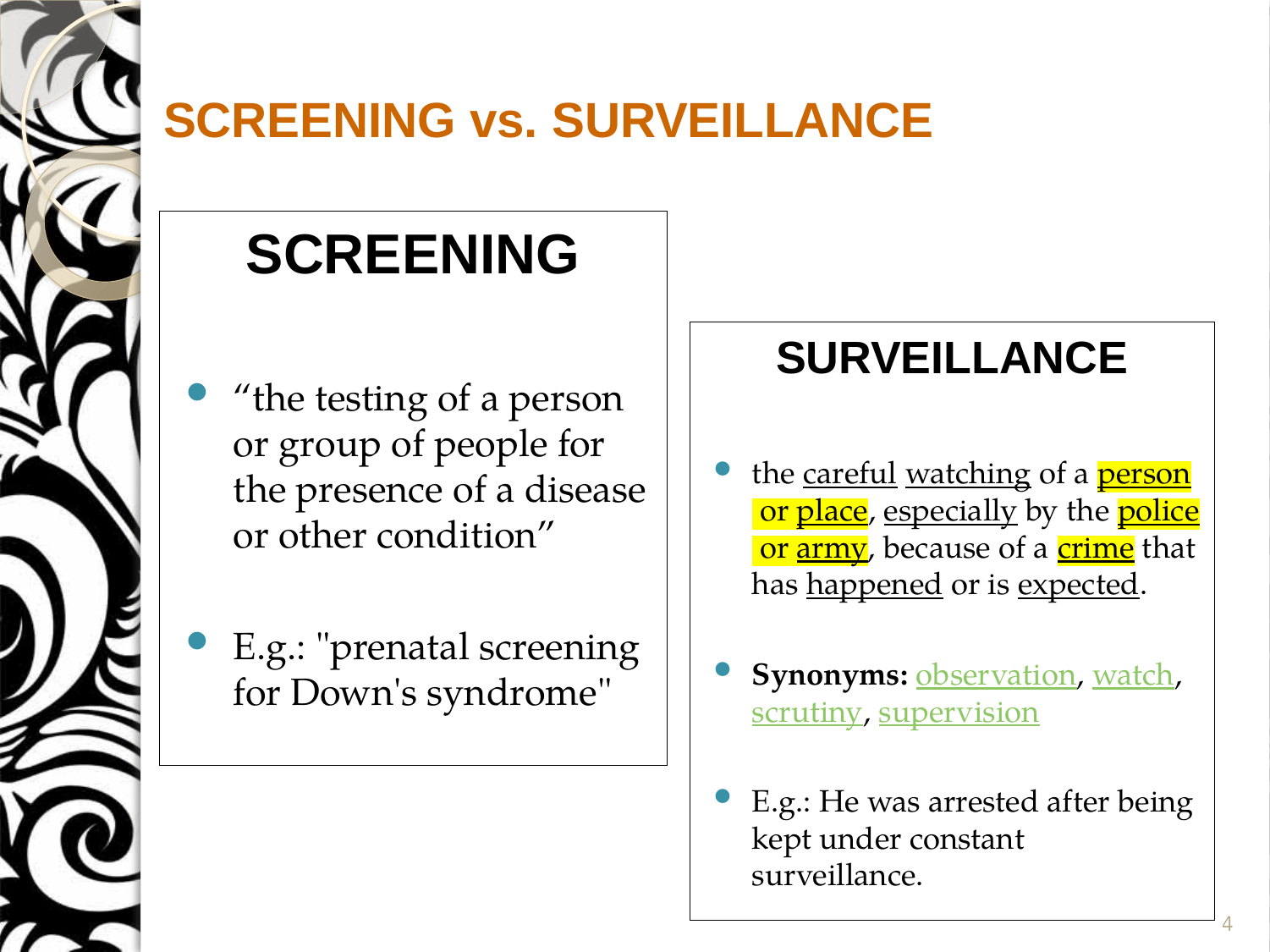

# SCREENING vs. SURVEILLANCE
SCREENING

“the testing of a person or group of people for the presence of a disease or other condition”

E.g.: "prenatal screening for Down's syndrome"
SURVEILLANCE

the careful watching of a person or place, especially by the police or army, because of a crime that has happened or is expected.

Synonyms: observation, watch, scrutiny, supervision

E.g.: He was arrested after being kept under constant surveillance.
4